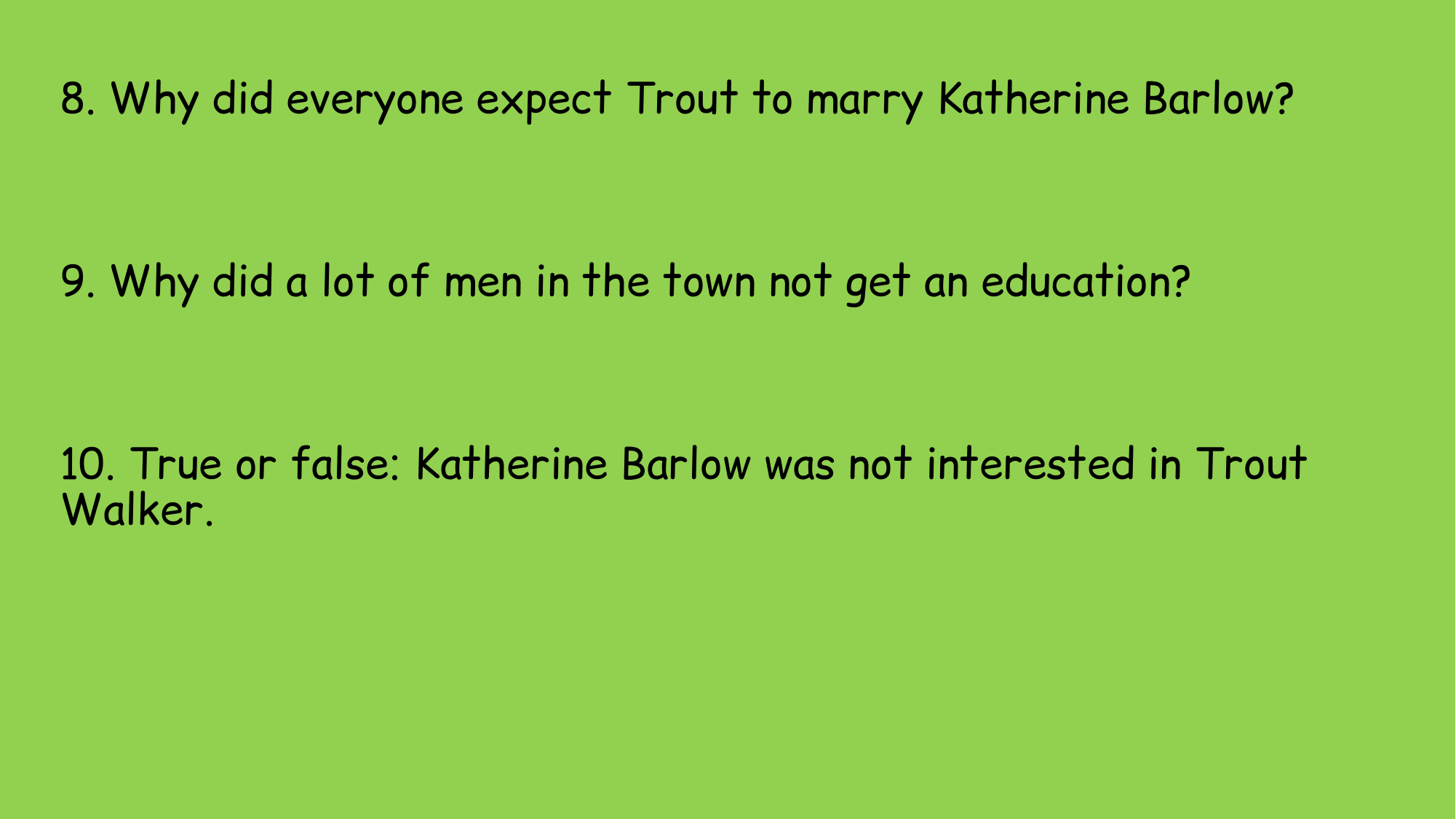

8. Why did everyone expect Trout to marry Katherine Barlow?

9. Why did a lot of men in the town not get an education?

10. True or false: Katherine Barlow was not interested in Trout Walker.